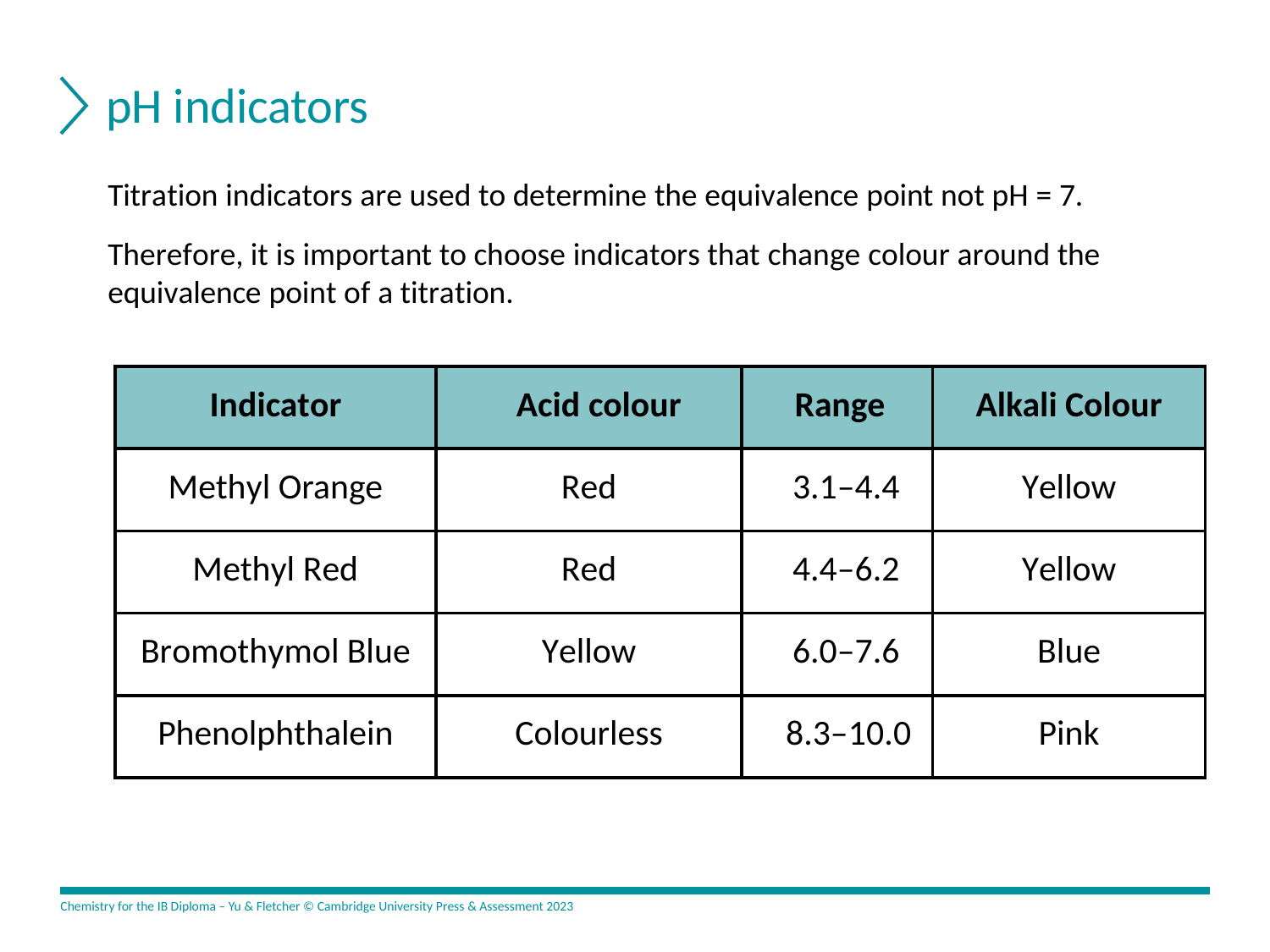

# pH indicators
Titration indicators are used to determine the equivalence point not pH = 7.
Therefore, it is important to choose indicators that change colour around the equivalence point of a titration.
| Indicator | Acid colour | Range | Alkali Colour |
| --- | --- | --- | --- |
| Methyl Orange | Red | 3.1–4.4 | Yellow |
| Methyl Red | Red | 4.4–6.2 | Yellow |
| Bromothymol Blue | Yellow | 6.0–7.6 | Blue |
| Phenolphthalein | Colourless | 8.3–10.0 | Pink |